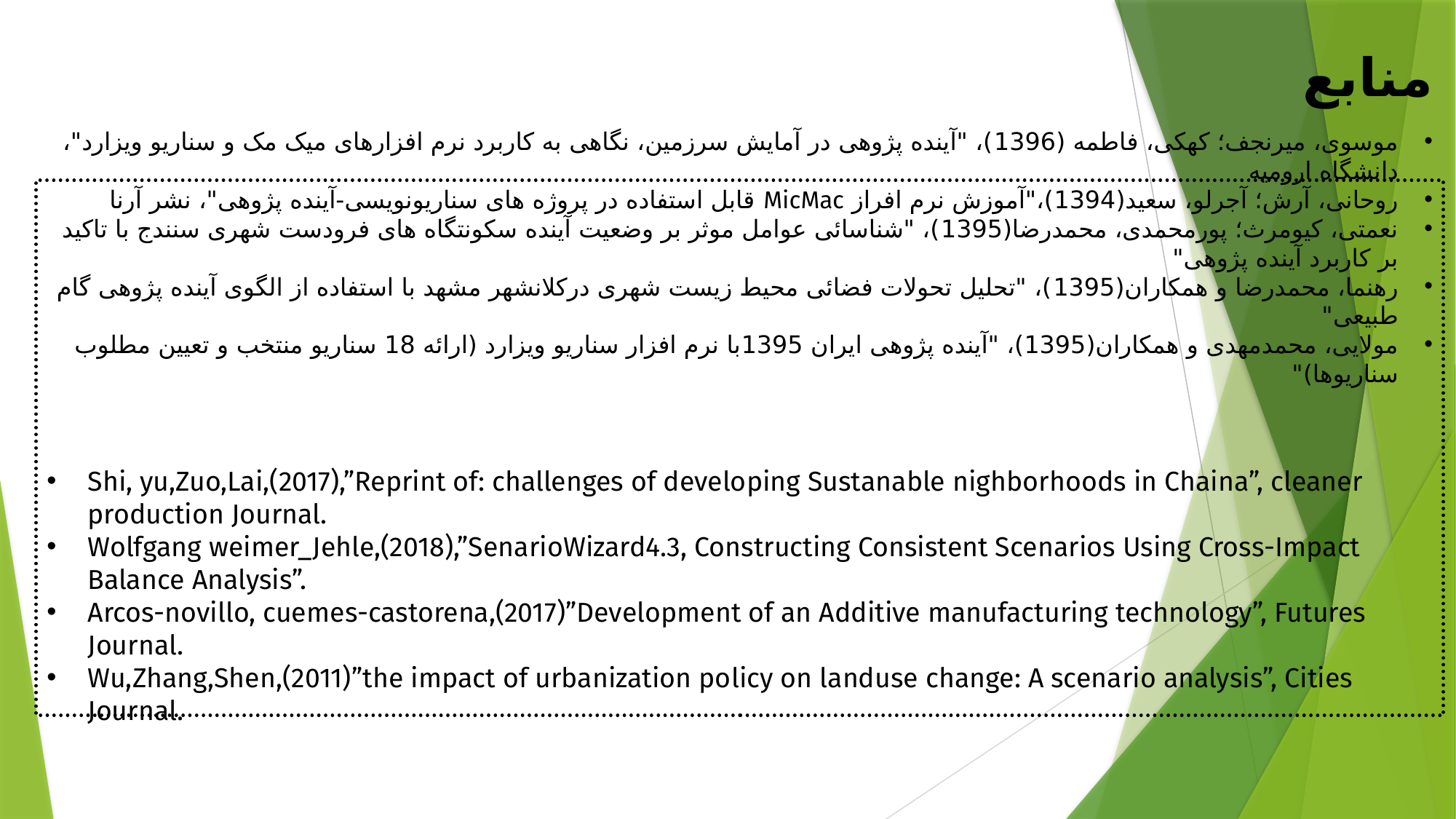

# منابع
موسوی، میرنجف؛ کهکی، فاطمه (1396)، "آینده پژوهی در آمایش سرزمین، نگاهی به کاربرد نرم افزارهای میک مک و سناریو ویزارد"، دانشگاه ارومیه
روحانی، آرش؛ آجرلو، سعید(1394)،"آموزش نرم افراز MicMac قابل استفاده در پروژه های سناریونویسی-آینده پژوهی"، نشر آرنا
نعمتی، کیومرث؛ پورمحمدی، محمدرضا(1395)، "شناسائی عوامل موثر بر وضعیت آینده سکونتگاه های فرودست شهری سنندج با تاکید بر کاربرد آینده پژوهی"
رهنما، محمدرضا و همکاران(1395)، "تحلیل تحولات فضائی محیط زیست شهری درکلانشهر مشهد با استفاده از الگوی آینده پژوهی گام طبیعی"
مولایی، محمدمهدی و همکاران(1395)، "آینده پژوهی ایران 1395با نرم افزار سناریو ویزارد (ارائه 18 سناریو منتخب و تعیین مطلوب سناریوها)"

Shi, yu,Zuo,Lai,(2017),”Reprint of: challenges of developing Sustanable nighborhoods in Chaina”, cleaner production Journal.
Wolfgang weimer_Jehle,(2018),”SenarioWizard4.3, Constructing Consistent Scenarios Using Cross-Impact Balance Analysis”.
Arcos-novillo, cuemes-castorena,(2017)”Development of an Additive manufacturing technology”, Futures Journal.
Wu,Zhang,Shen,(2011)”the impact of urbanization policy on landuse change: A scenario analysis”, Cities Journal.